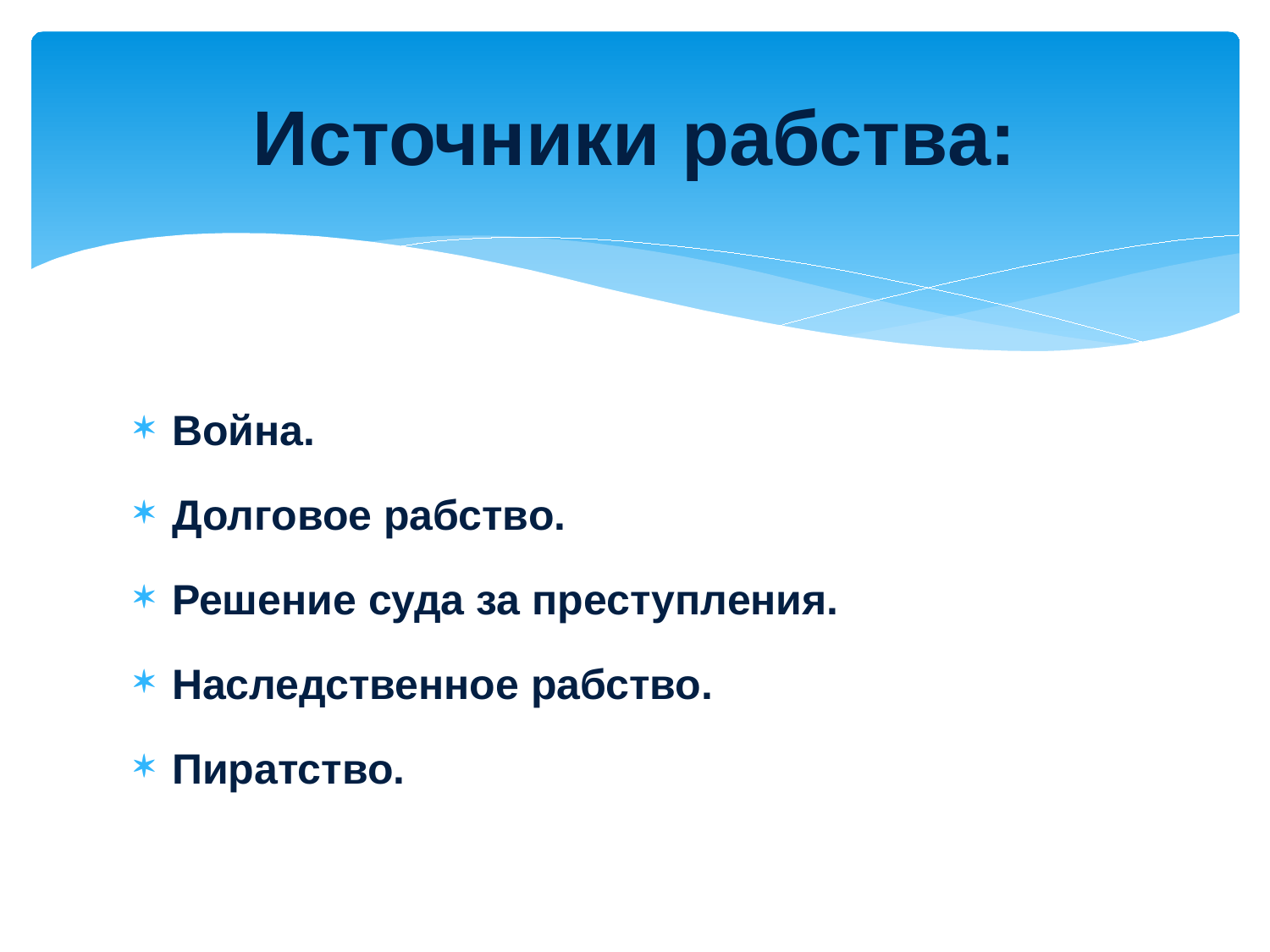

# Источники рабства:
Война.
Долговое рабство.
Решение суда за преступления.
Наследственное рабство.
Пиратство.